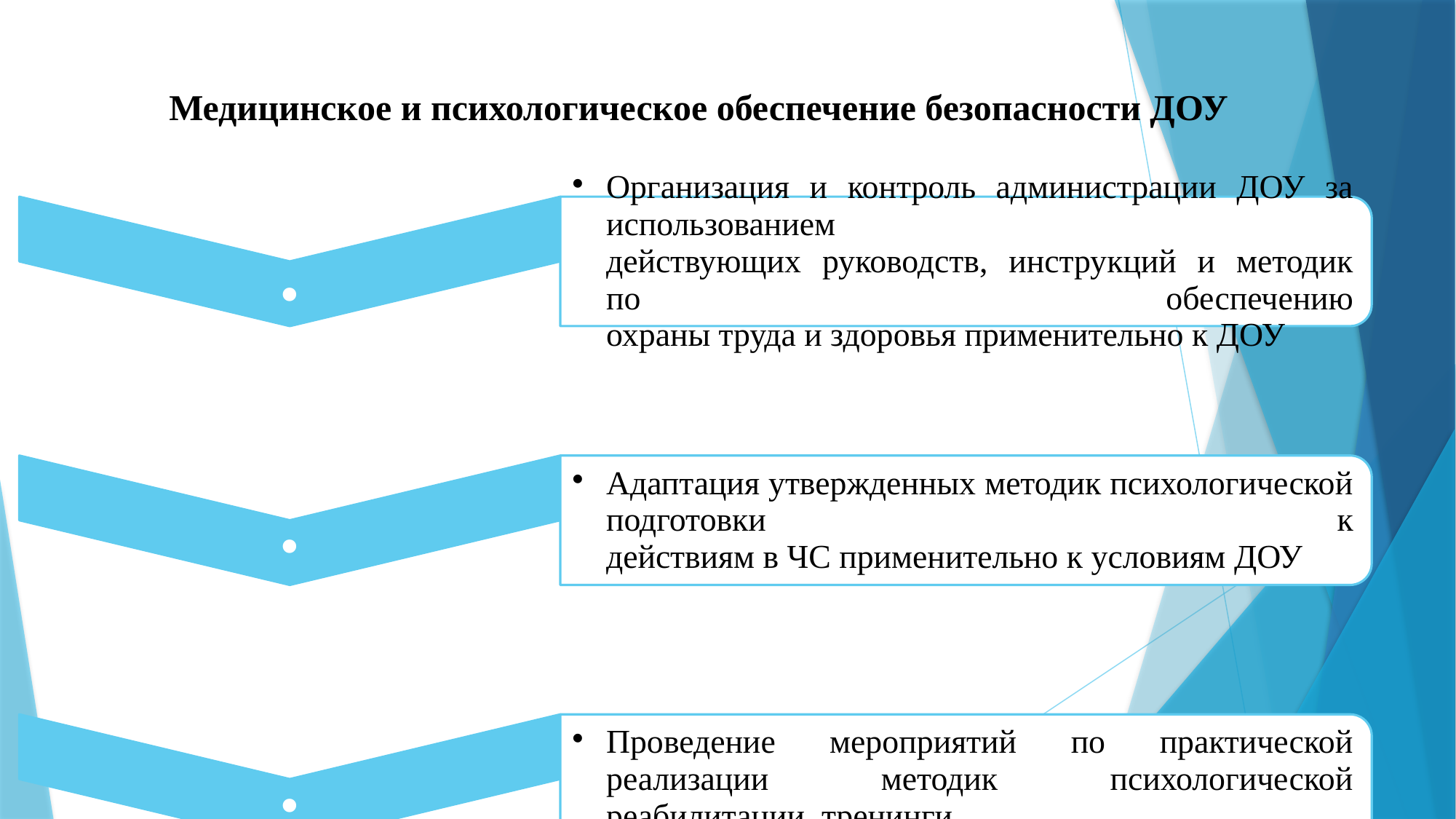

Медицинское и психологическое обеспечение безопасности ДОУ
.
Организация и контроль администрации ДОУ за использованием
действующих руководств, инструкций и методик по  обеспечению
охраны труда и здоровья применительно к ДОУ
.
Адаптация утвержденных методик психологической подготовки к
действиям в ЧС применительно к условиям ДОУ
.